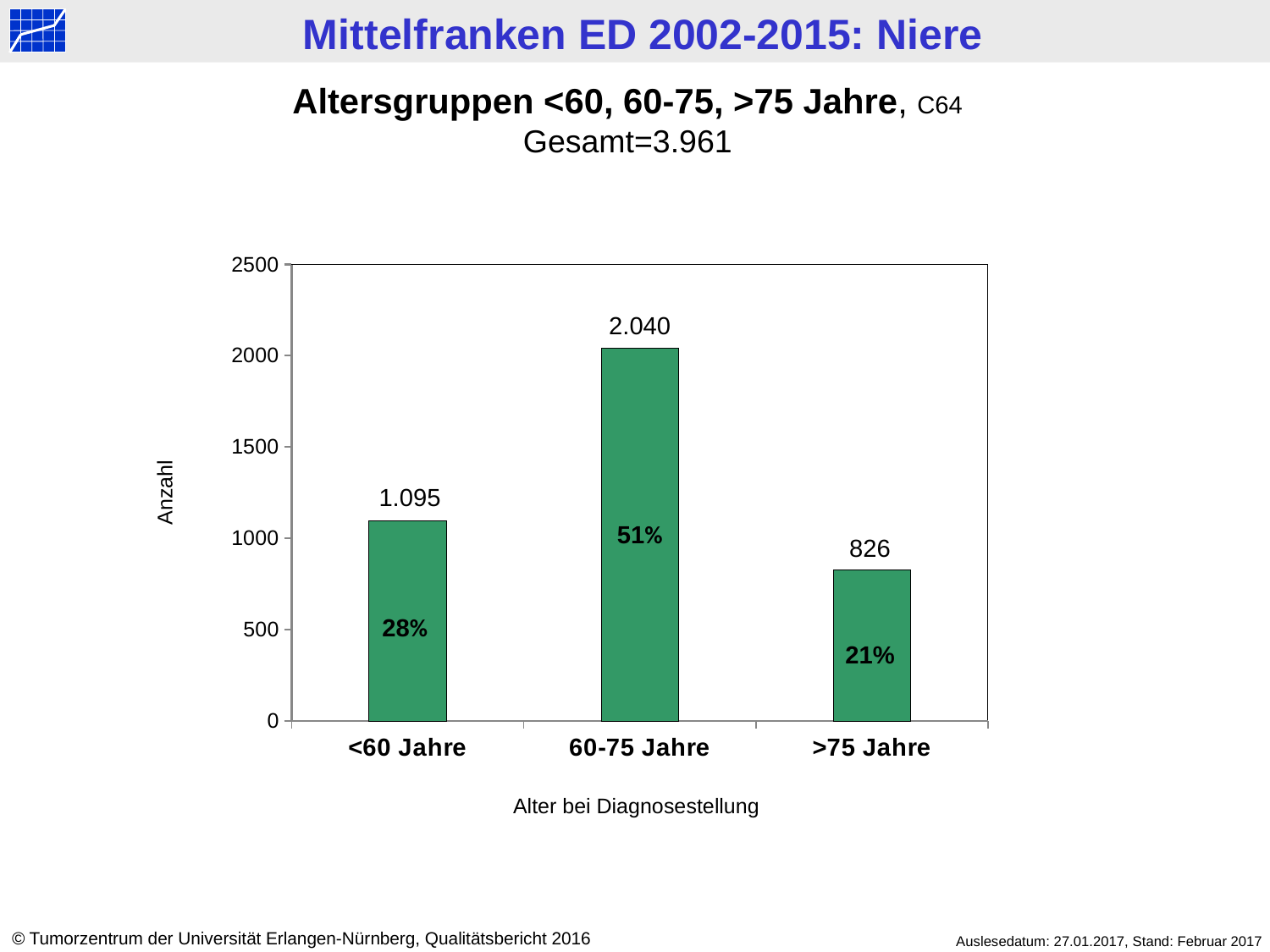

Altersgruppen <60, 60-75, >75 Jahre, C64
Gesamt=3.961

### Chart

| Category | Datenreihe 1 |
|---|---|
| <60 Jahre | 1095.0 |
| 60-75 Jahre | 2040.0 |
| >75 Jahre | 826.0 |
2.040
Anzahl
1.095
51%
826
28%
21%
Alter bei Diagnosestellung